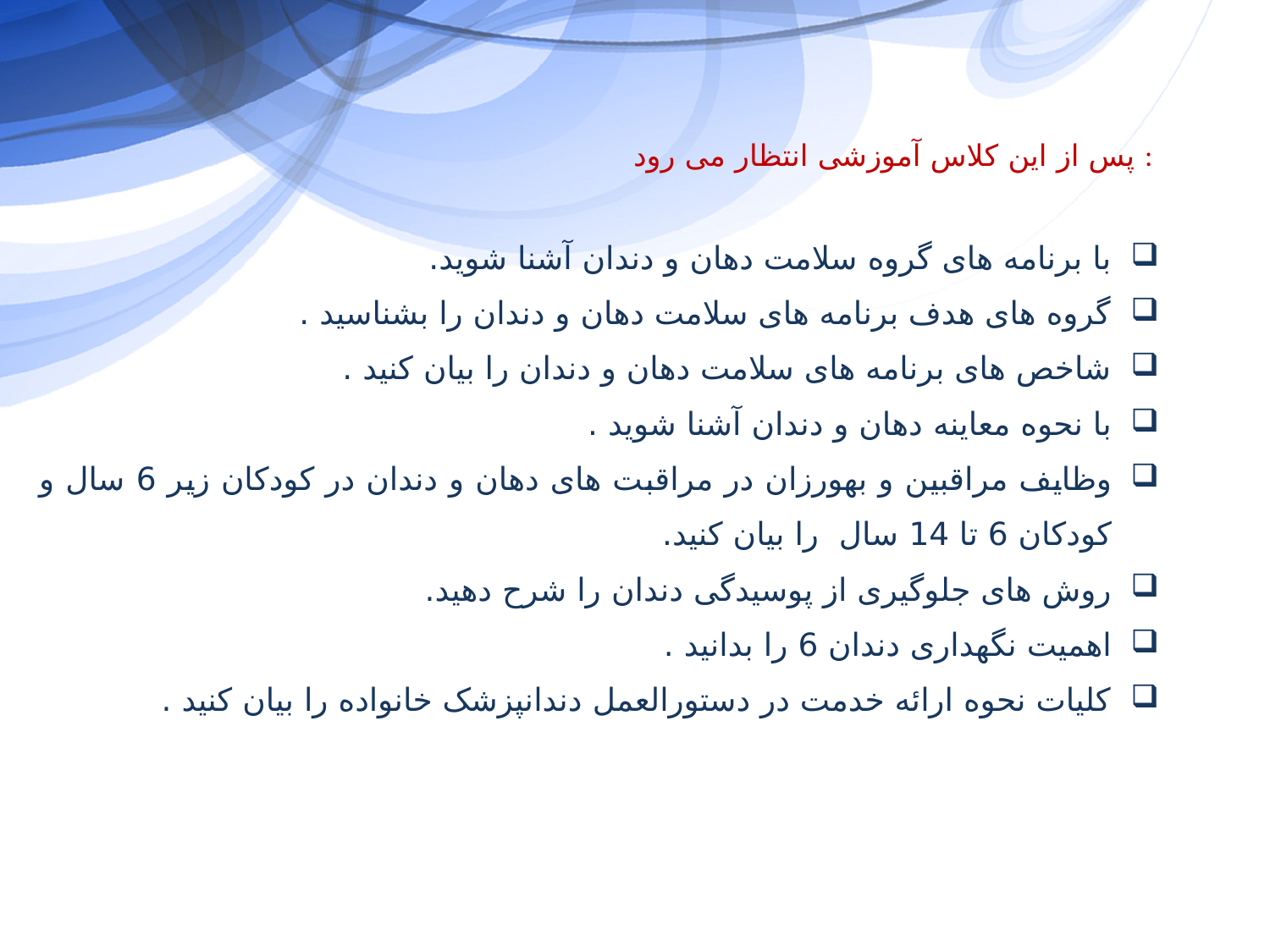

# پس از این کلاس آموزشی انتظار می رود :
| با برنامه های گروه سلامت دهان و دندان آشنا شوید. گروه های هدف برنامه های سلامت دهان و دندان را بشناسید . شاخص های برنامه های سلامت دهان و دندان را بیان کنید . با نحوه معاینه دهان و دندان آشنا شوید . وظایف مراقبین و بهورزان در مراقبت های دهان و دندان در کودکان زیر 6 سال و کودکان 6 تا 14 سال را بیان کنید. |
| --- |
| روش های جلوگیری از پوسیدگی دندان را شرح دهید. اهمیت نگهداری دندان 6 را بدانید . کلیات نحوه ارائه خدمت در دستورالعمل دندانپزشک خانواده را بیان کنید . |
|  |
|  |
|  |